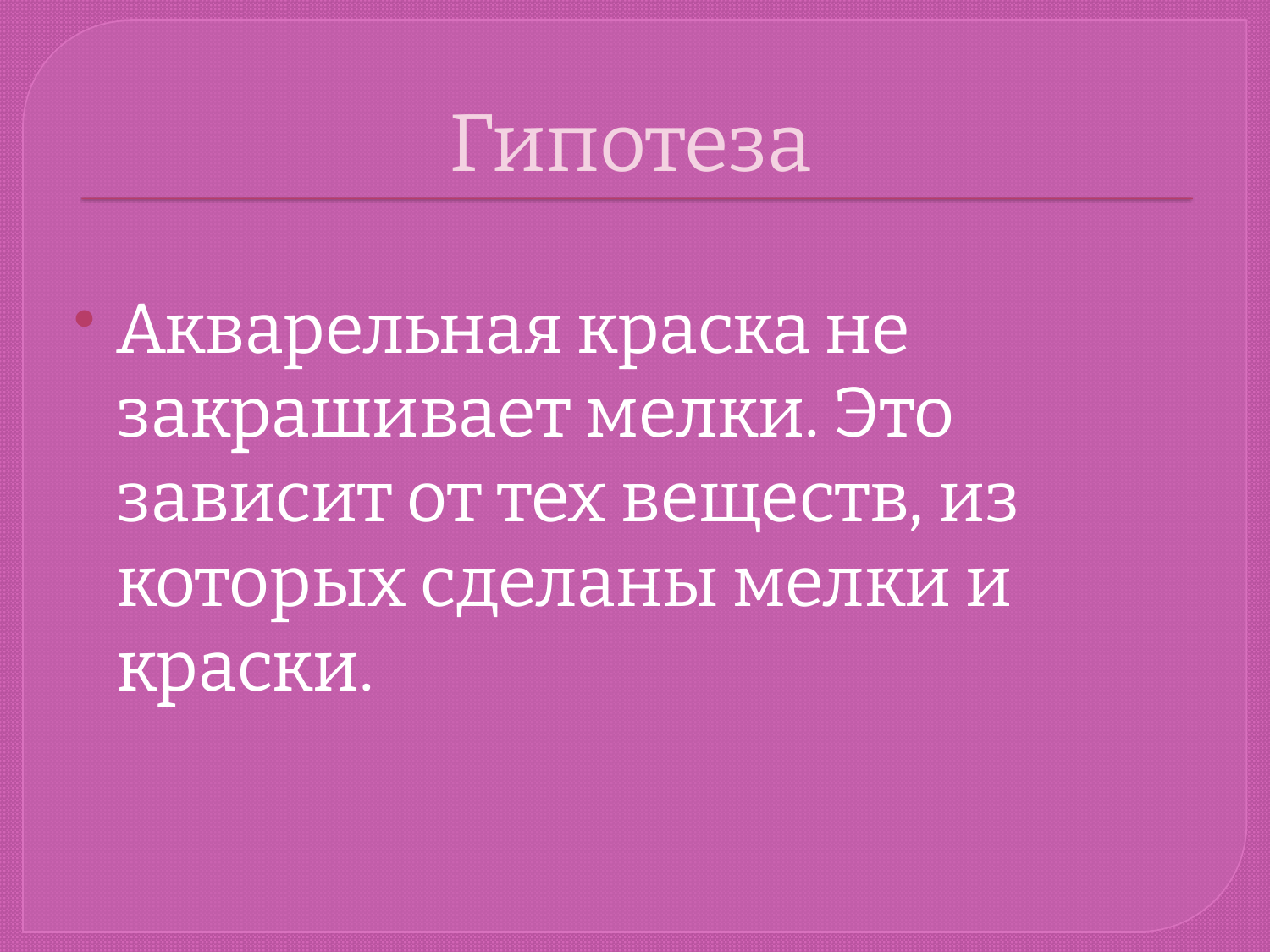

# Гипотеза
Акварельная краска не закрашивает мелки. Это зависит от тех веществ, из которых сделаны мелки и краски.